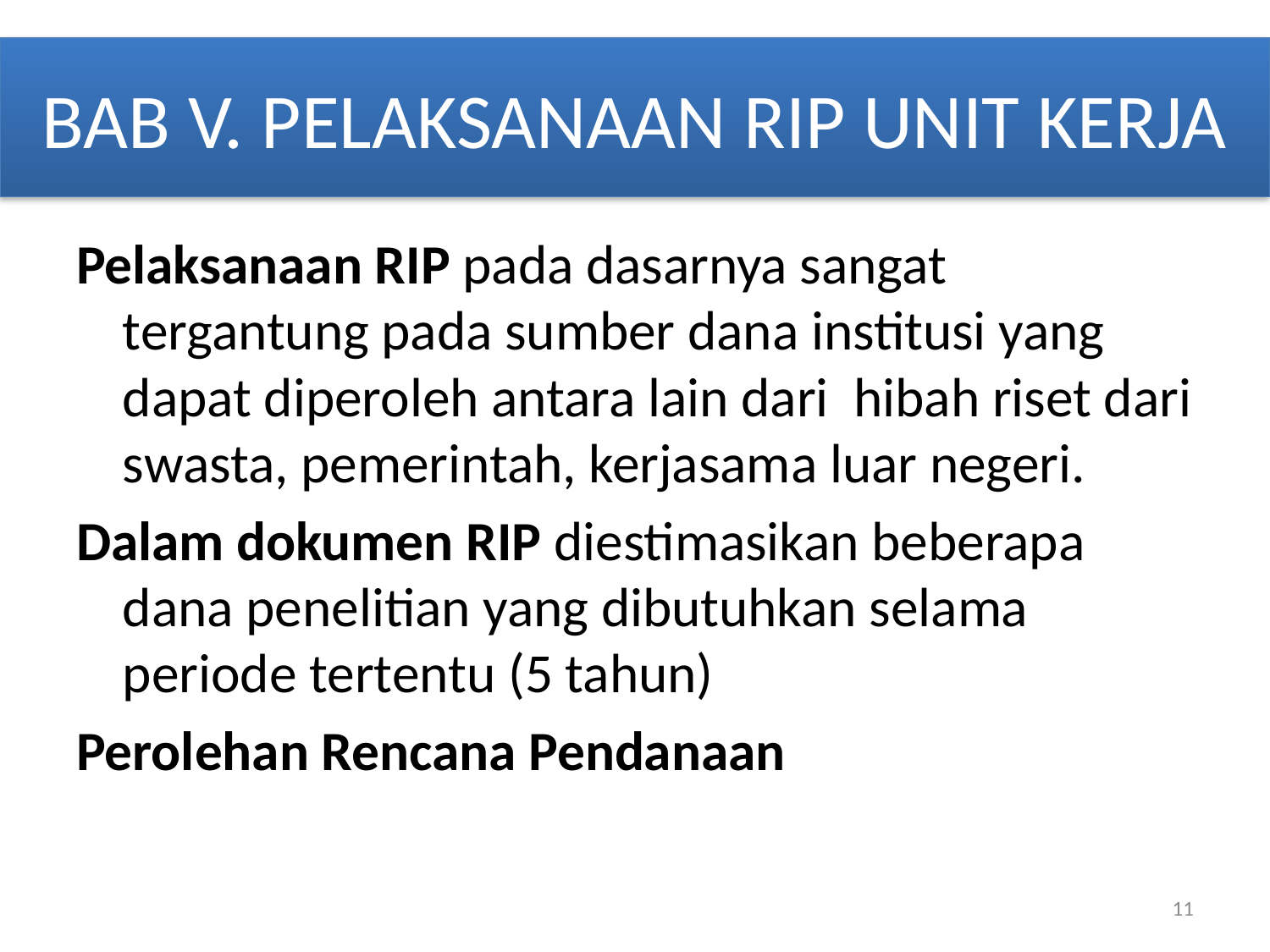

# BAB V. PELAKSANAAN RIP UNIT KERJA
Pelaksanaan RIP pada dasarnya sangat tergantung pada sumber dana institusi yang dapat diperoleh antara lain dari  hibah riset dari swasta, pemerintah, kerjasama luar negeri.
Dalam dokumen RIP diestimasikan beberapa dana penelitian yang dibutuhkan selama periode tertentu (5 tahun)
Perolehan Rencana Pendanaan
11